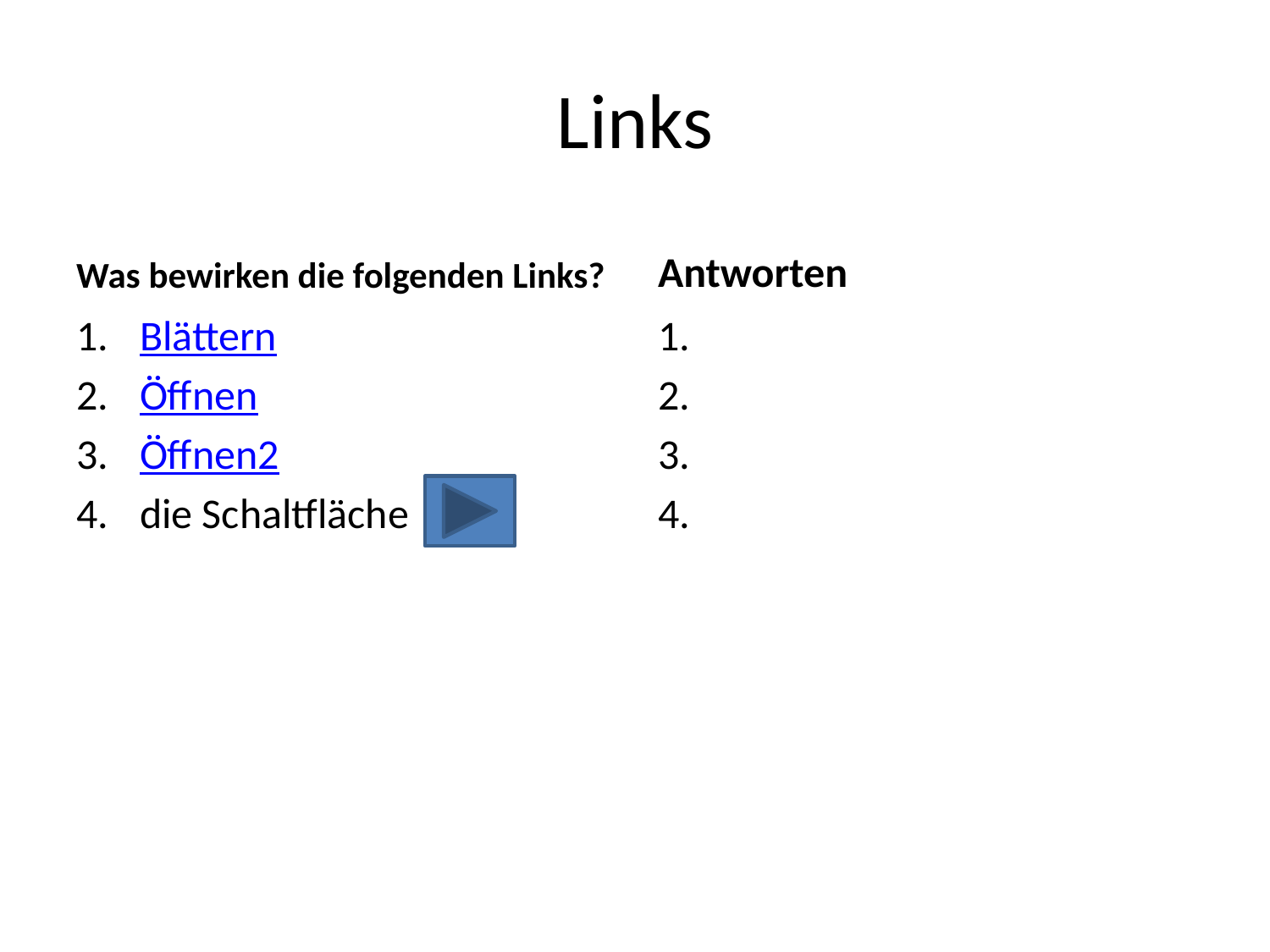

# Links
Was bewirken die folgenden Links?
Antworten
Blättern
Öffnen
Öffnen2
die Schaltfläche